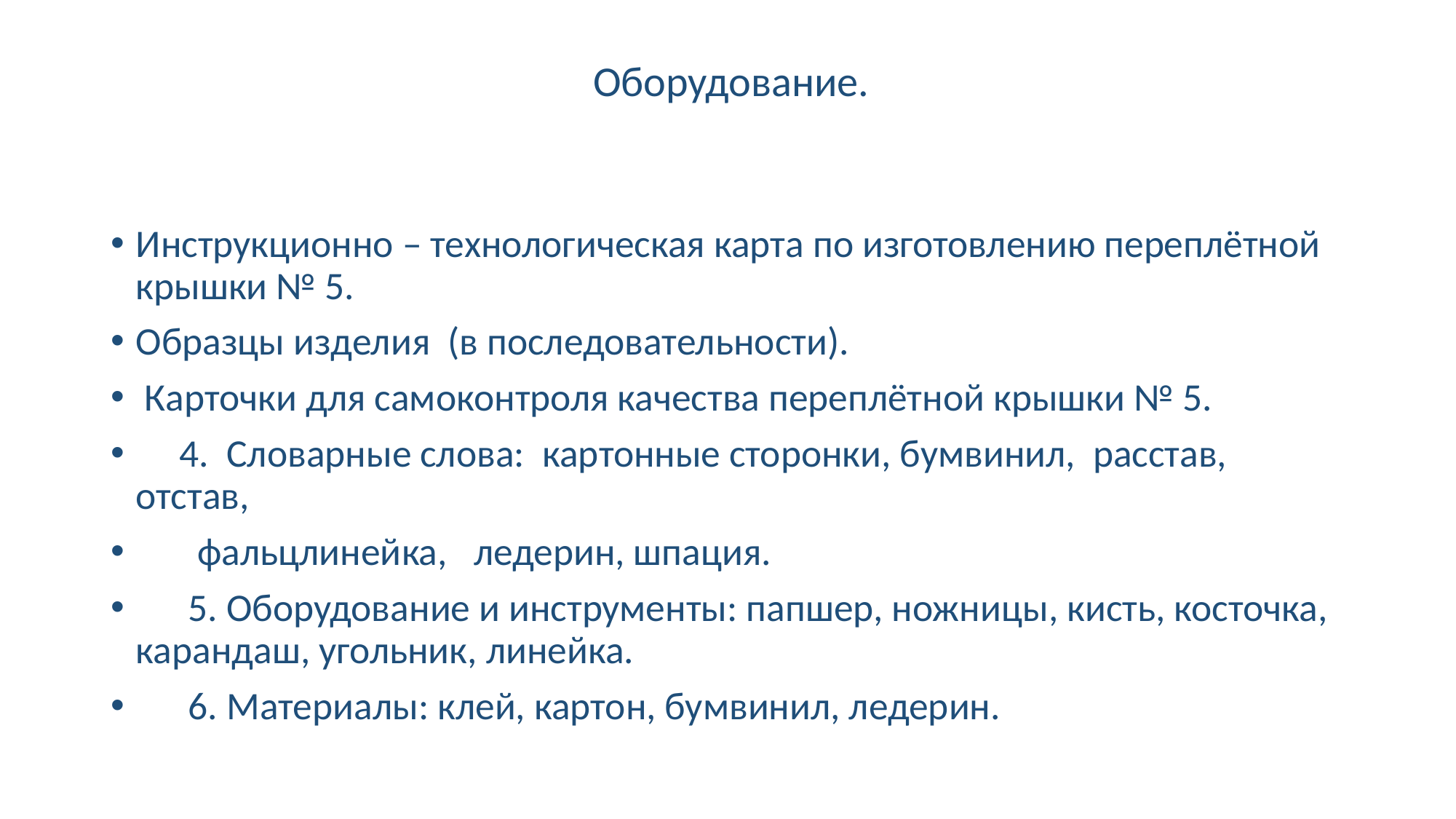

# Оборудование.
Инструкционно – технологическая карта по изготовлению переплётной крышки № 5.
Образцы изделия  (в последовательности).
 Карточки для самоконтроля качества переплётной крышки № 5.
     4.  Словарные слова:  картонные сторонки, бумвинил,  расстав, отстав,
       фальцлинейка,   ледерин, шпация.
      5. Оборудование и инструменты: папшер, ножницы, кисть, косточка, карандаш, угольник, линейка.
      6. Материалы: клей, картон, бумвинил, ледерин.